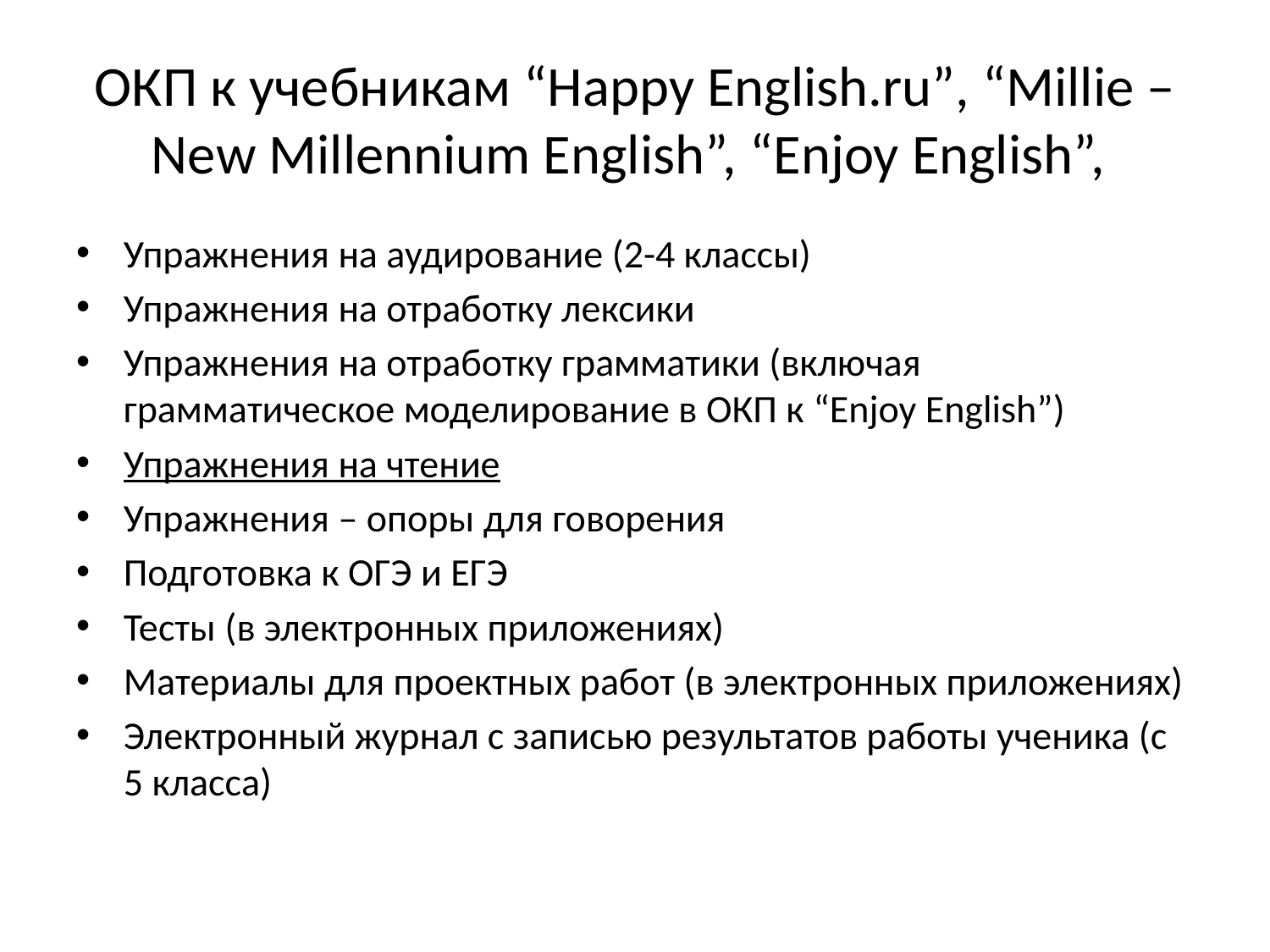

# ОКП к учебникам “Happy English.ru”, “Millie – New Millennium English”, “Enjoy English”,
Упражнения на аудирование (2-4 классы)
Упражнения на отработку лексики
Упражнения на отработку грамматики (включая грамматическое моделирование в ОКП к “Enjoy English”)
Упражнения на чтение
Упражнения – опоры для говорения
Подготовка к ОГЭ и ЕГЭ
Тесты (в электронных приложениях)
Материалы для проектных работ (в электронных приложениях)
Электронный журнал с записью результатов работы ученика (с 5 класса)